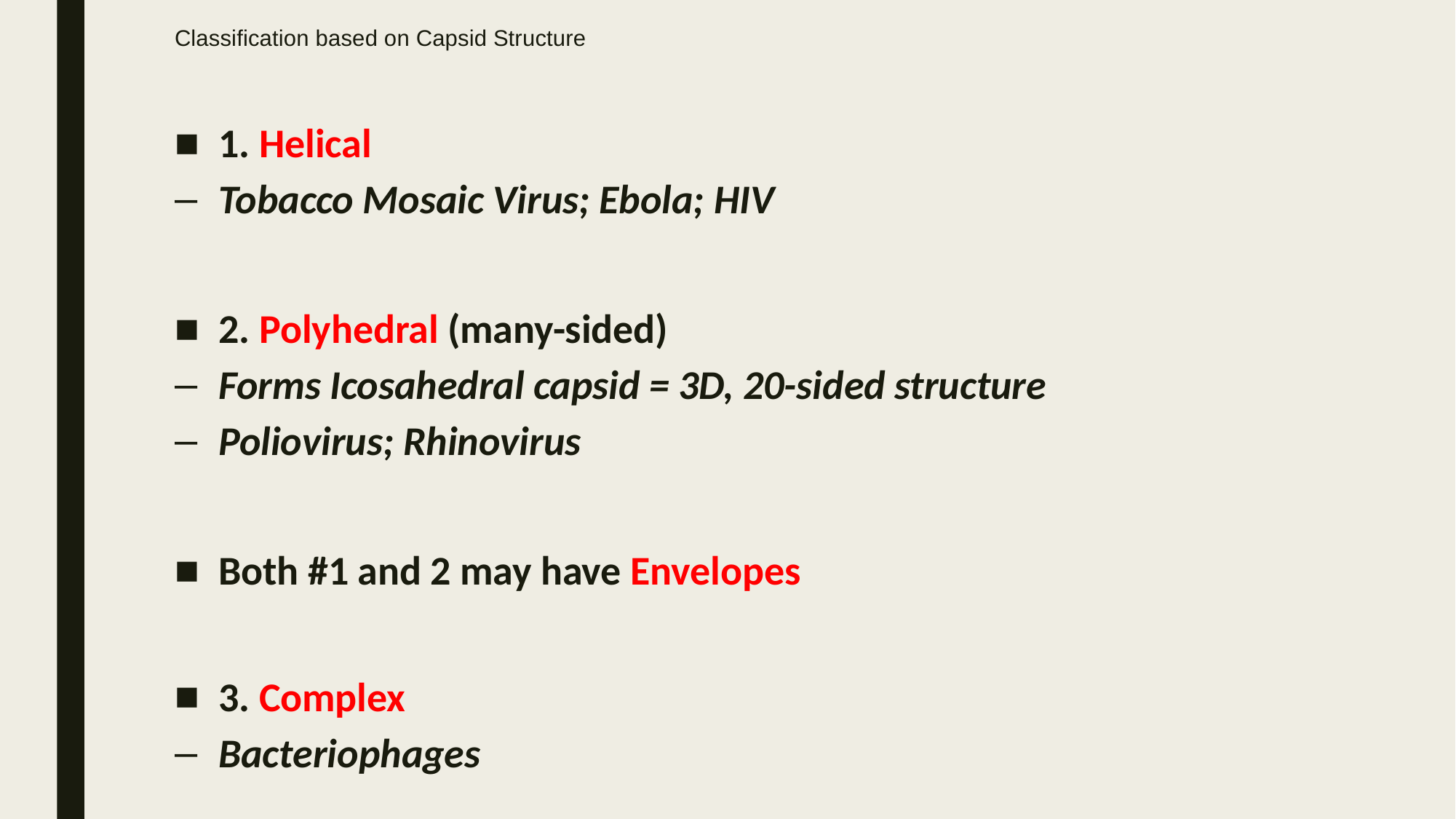

# Classification based on Capsid Structure
1. Helical
Tobacco Mosaic Virus; Ebola; HIV

2. Polyhedral (many-sided)
Forms Icosahedral capsid = 3D, 20-sided structure
Poliovirus; Rhinovirus

Both #1 and 2 may have Envelopes

3. Complex
Bacteriophages